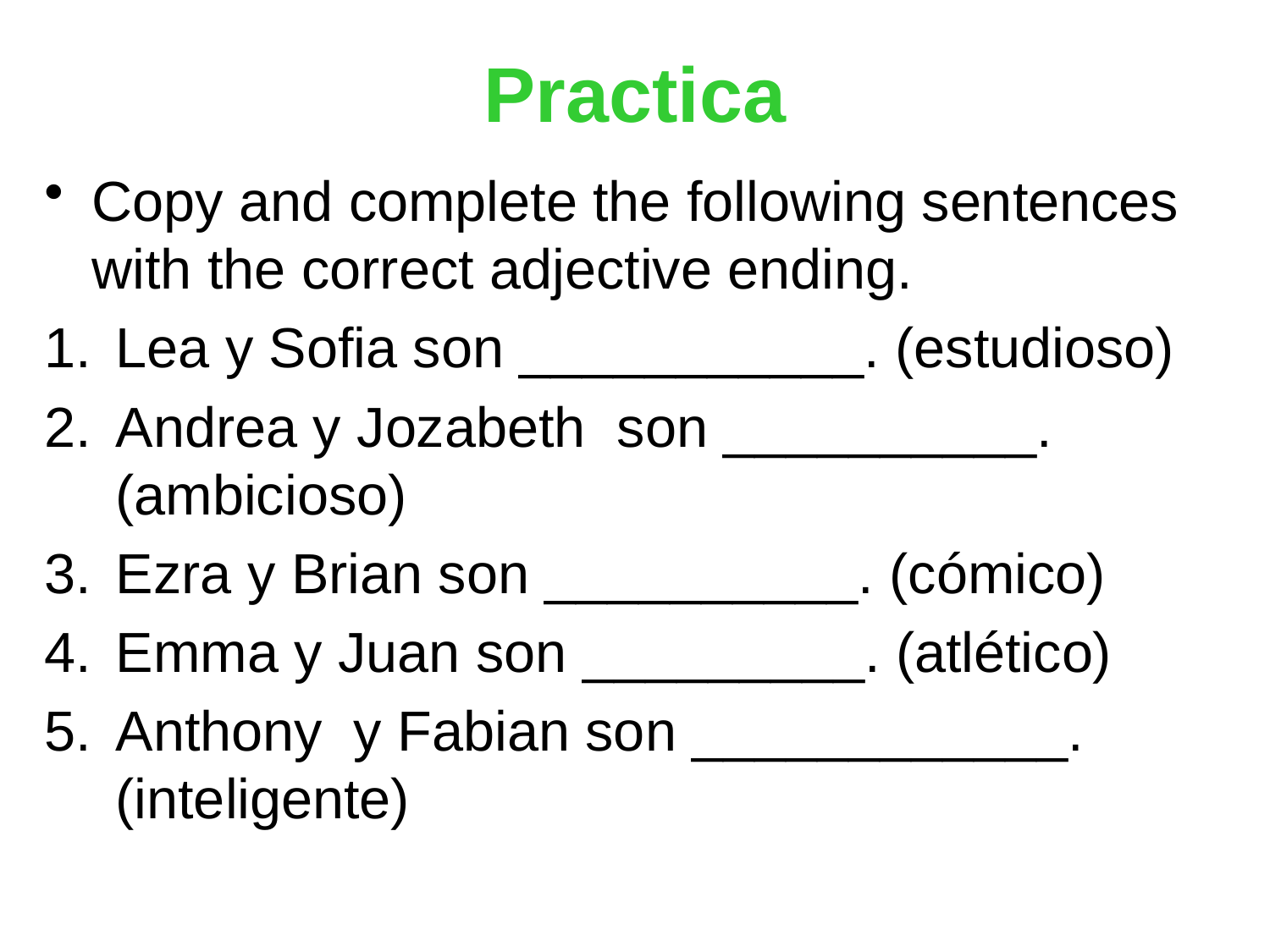

Practica
Copy and complete the following sentences with the correct adjective ending.
Lea y Sofia son ___________. (estudioso)
Andrea y Jozabeth  son __________. (ambicioso)
Ezra y Brian son __________. (cómico)
Emma y Juan son _________. (atlético)
Anthony  y Fabian son ____________. (inteligente)